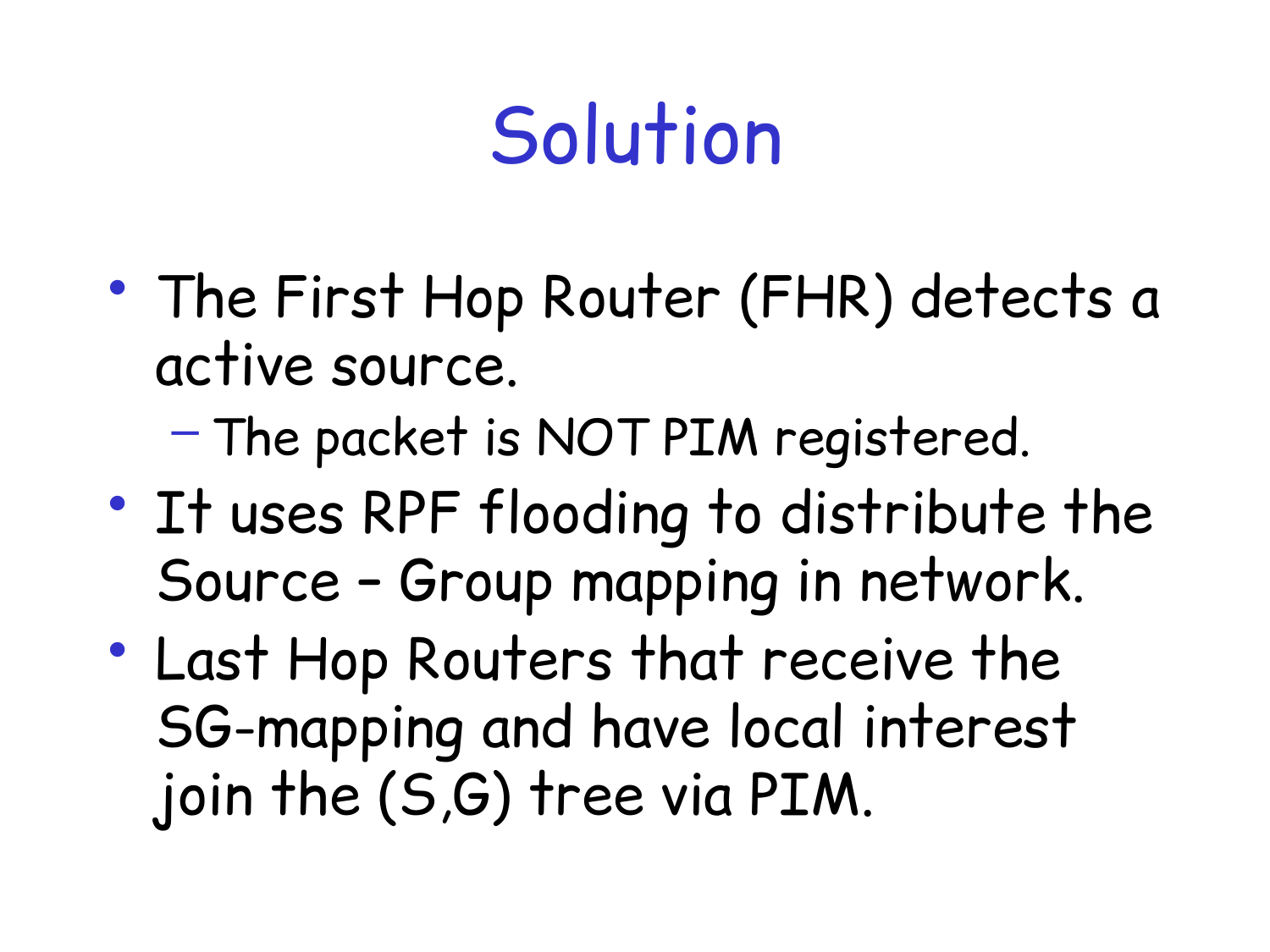

# Solution
The First Hop Router (FHR) detects a active source.
The packet is NOT PIM registered.
It uses RPF flooding to distribute the Source – Group mapping in network.
Last Hop Routers that receive the SG-mapping and have local interest join the (S,G) tree via PIM.